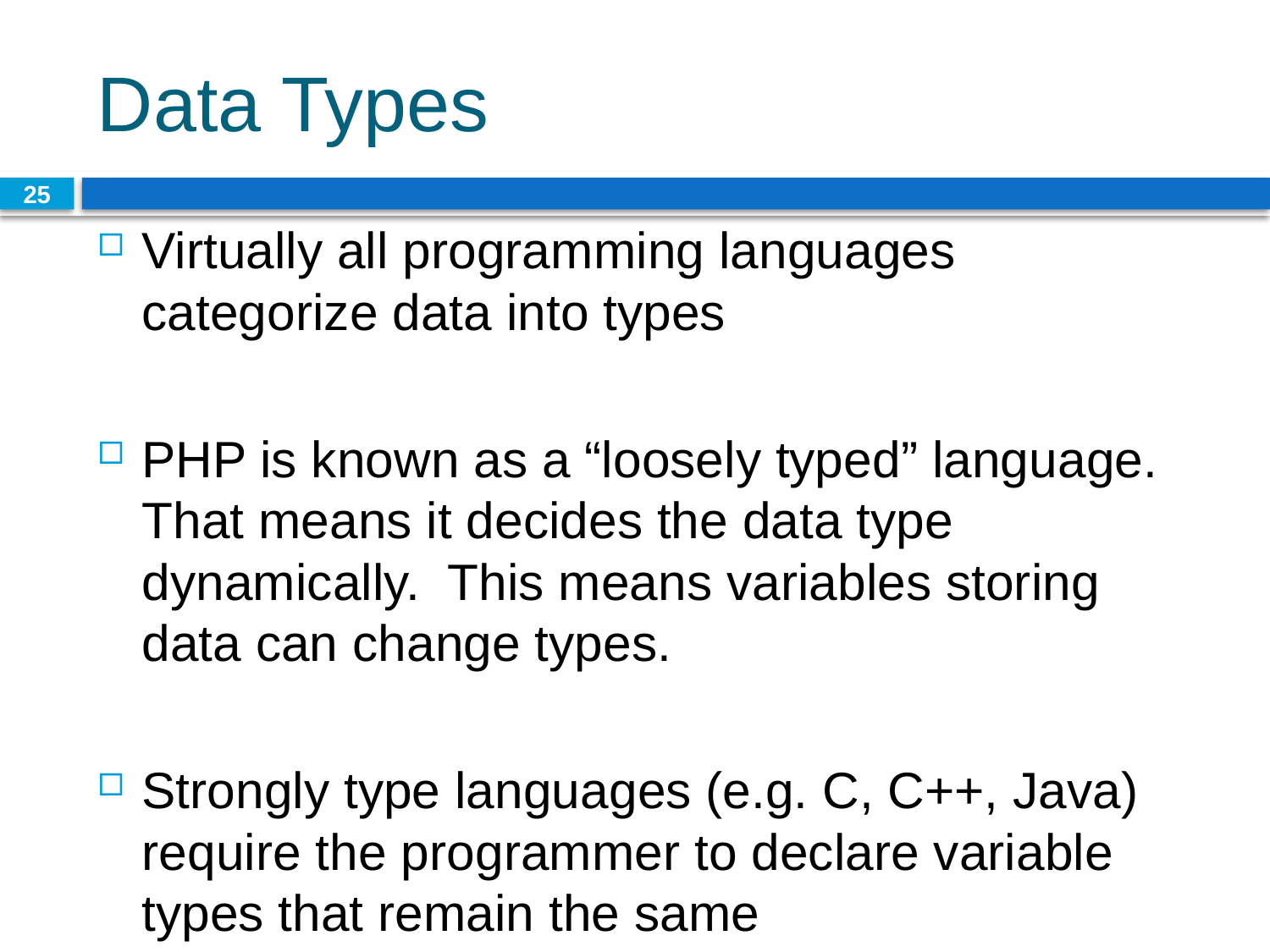

# Data Types
25
Virtually all programming languages categorize data into types

PHP is known as a “loosely typed” language.  That means it decides the data type dynamically.  This means variables storing data can change types.

Strongly type languages (e.g. C, C++, Java) require the programmer to declare variable types that remain the same